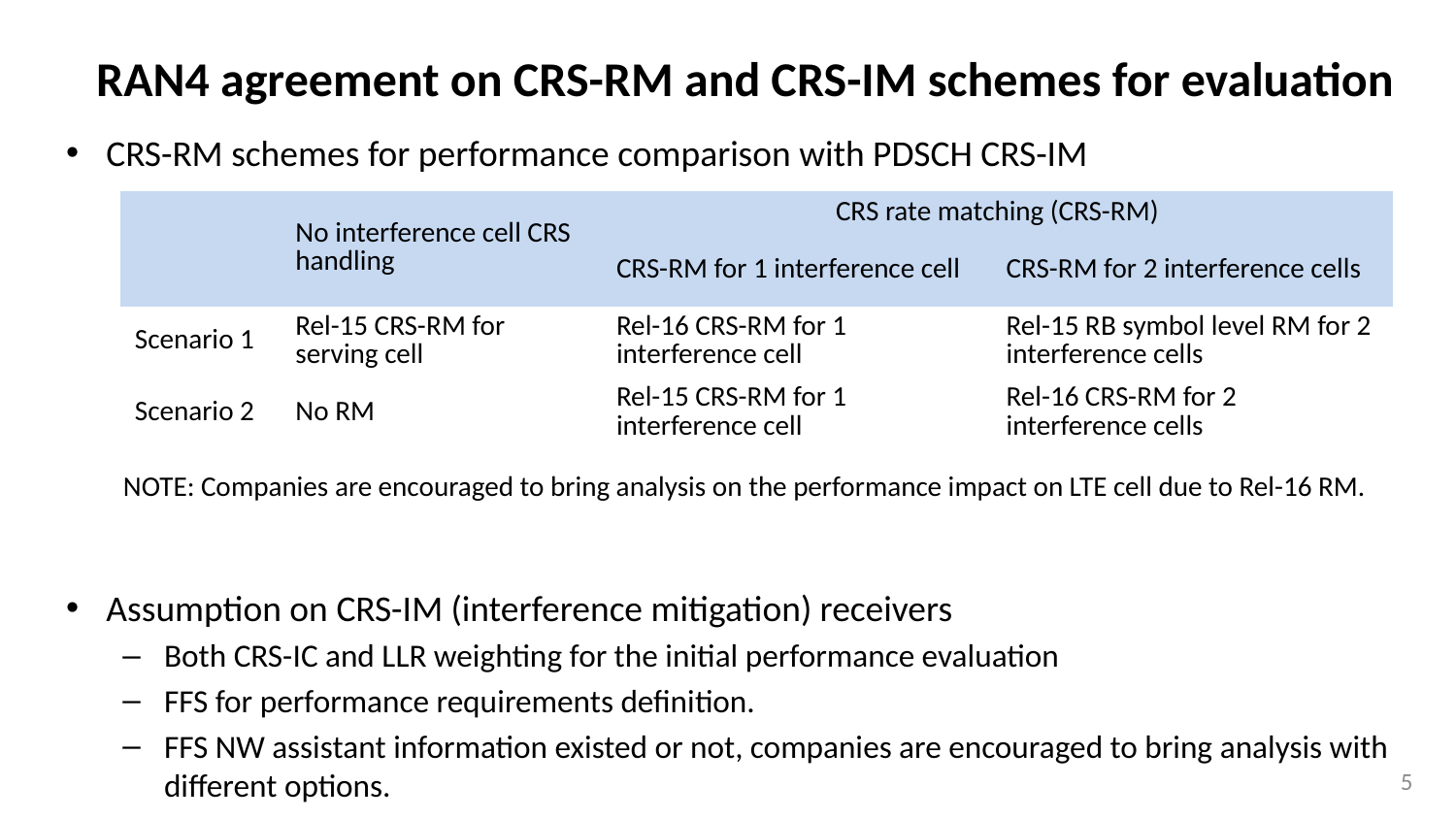

# RAN4 agreement on CRS-RM and CRS-IM schemes for evaluation
CRS-RM schemes for performance comparison with PDSCH CRS-IM

Assumption on CRS-IM (interference mitigation) receivers
Both CRS-IC and LLR weighting for the initial performance evaluation
FFS for performance requirements definition.
FFS NW assistant information existed or not, companies are encouraged to bring analysis with different options.
Number of CRS cells to be mitigated: 1 or 2 cells, and it is up to UE implementation.
|  | No interference cell CRS handling | CRS rate matching (CRS-RM) |  |
| --- | --- | --- | --- |
|  |  | CRS-RM for 1 interference cell | CRS-RM for 2 interference cells |
| Scenario 1 | Rel-15 CRS-RM for serving cell | Rel-16 CRS-RM for 1 interference cell | Rel-15 RB symbol level RM for 2 interference cells |
| Scenario 2 | No RM | Rel-15 CRS-RM for 1 interference cell | Rel-16 CRS-RM for 2 interference cells |
NOTE: Companies are encouraged to bring analysis on the performance impact on LTE cell due to Rel-16 RM.
5